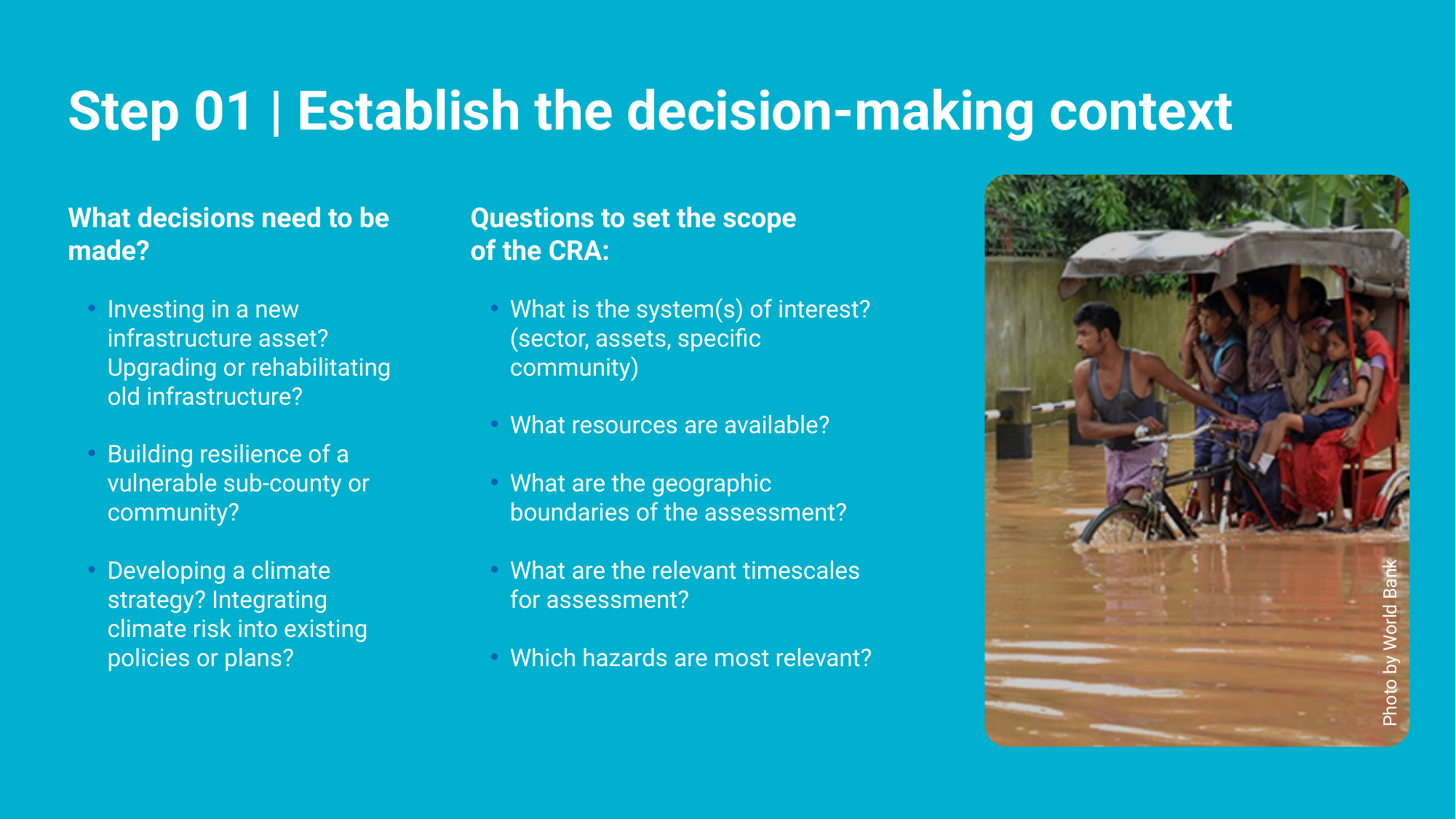

Step 01 | Establish the decision-making context

What decisions need to be made?

Investing in a new infrastructure asset? Upgrading or rehabilitating old infrastructure?

Building resilience of a vulnerable sub-county or community?

Developing a climate strategy? Integrating climate risk into existing policies or plans?

Questions to set the scope
of the CRA:

What is the system(s) of interest? (sector, assets, specific community)

What resources are available?

What are the geographic boundaries of the assessment?

What are the relevant timescales for assessment?

Which hazards are most relevant?
Photo by World Bank
32